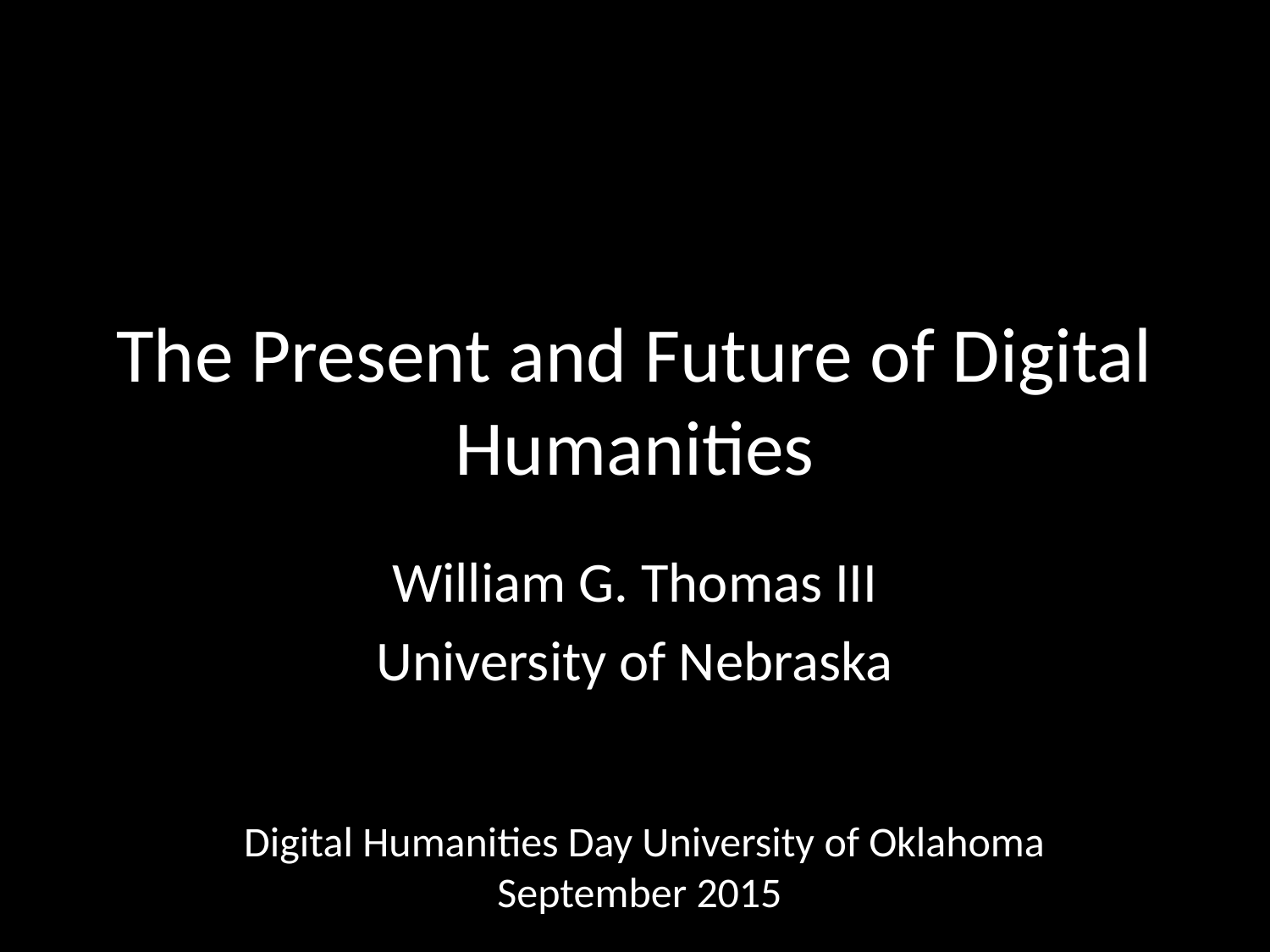

# The Present and Future of Digital Humanities
William G. Thomas III
University of Nebraska
Digital Humanities Day University of Oklahoma
September 2015